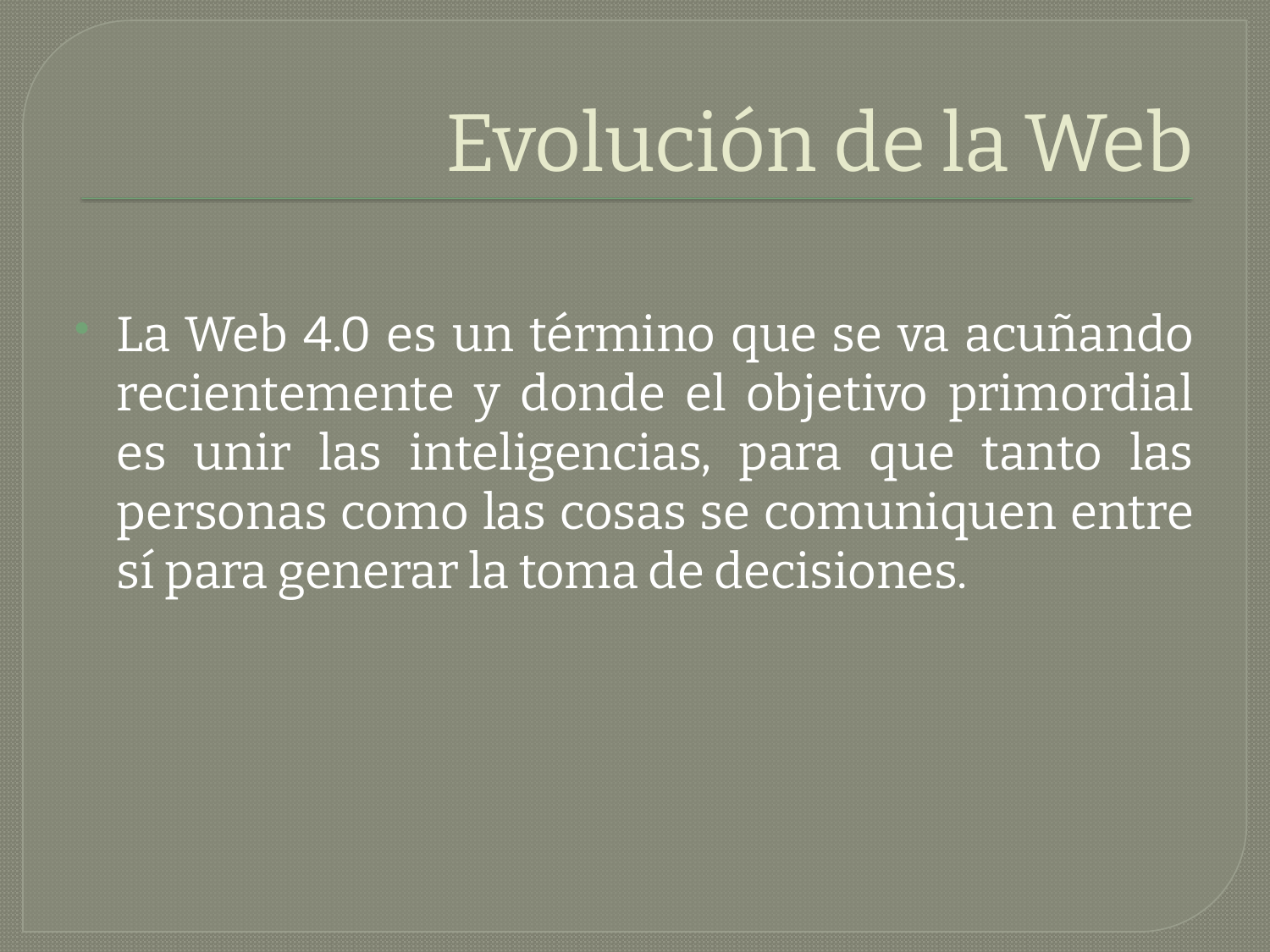

# Evolución de la Web

La Web 4.0 es un término que se va acuñando recientemente y donde el objetivo primordial es unir las inteligencias, para que tanto las personas como las cosas se comuniquen entre sí para generar la toma de decisiones.